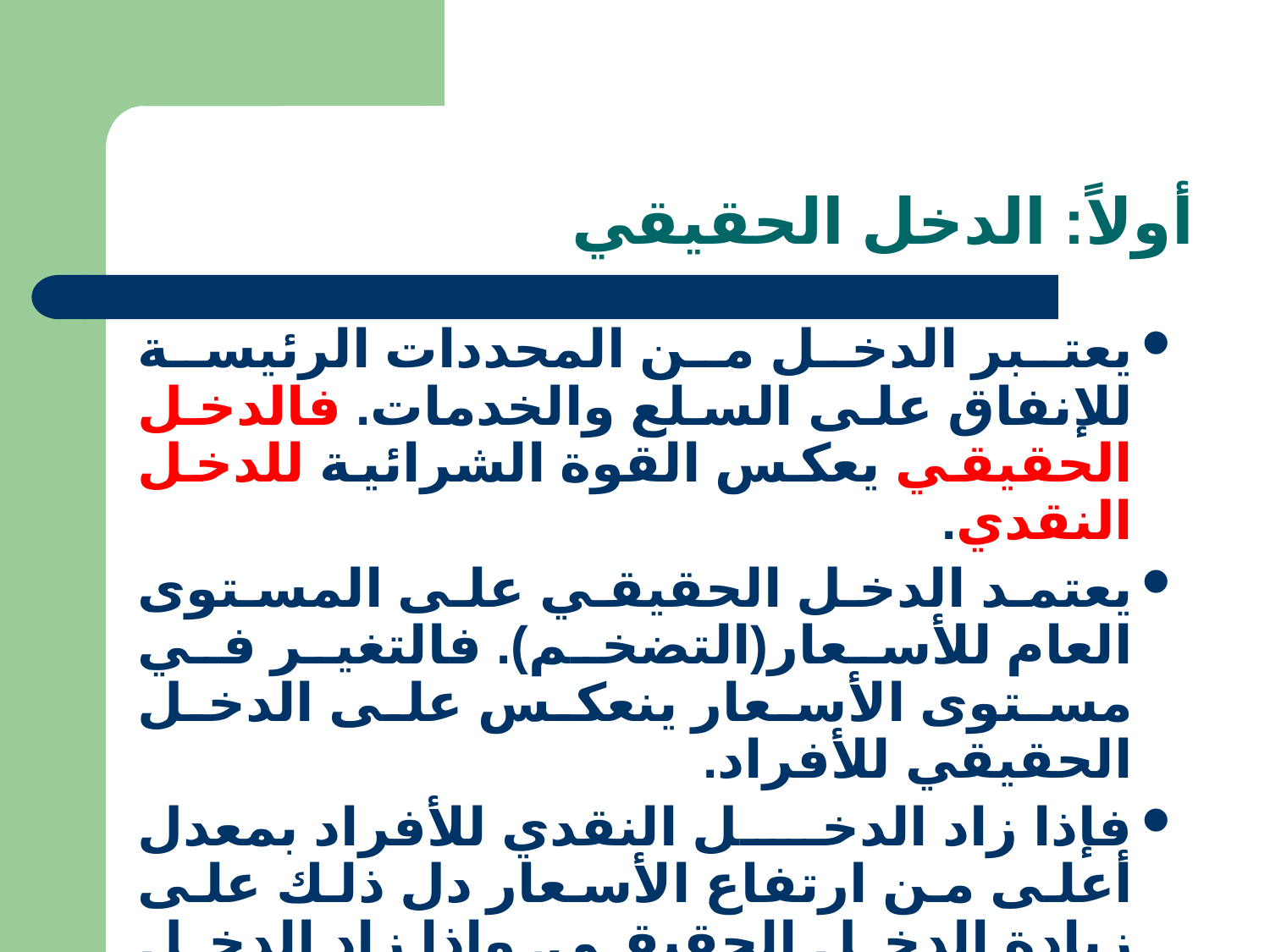

# أولاً: الدخل الحقيقي
يعتبر الدخل من المحددات الرئيسة للإنفاق على السلع والخدمات. فالدخل الحقيقي يعكس القوة الشرائية للدخل النقدي.
يعتمد الدخل الحقيقي على المستوى العام للأسعار(التضخم). فالتغير في مستوى الأسعار ينعكس على الدخل الحقيقي للأفراد.
فإذا زاد الدخل النقدي للأفراد بمعدل أعلى من ارتفاع الأسعار دل ذلك على زيادة الدخل الحقيقي, وإذا زاد الدخل بمعدل أقل من ارتفاع الأسعار قل الدخل الحقيقي.